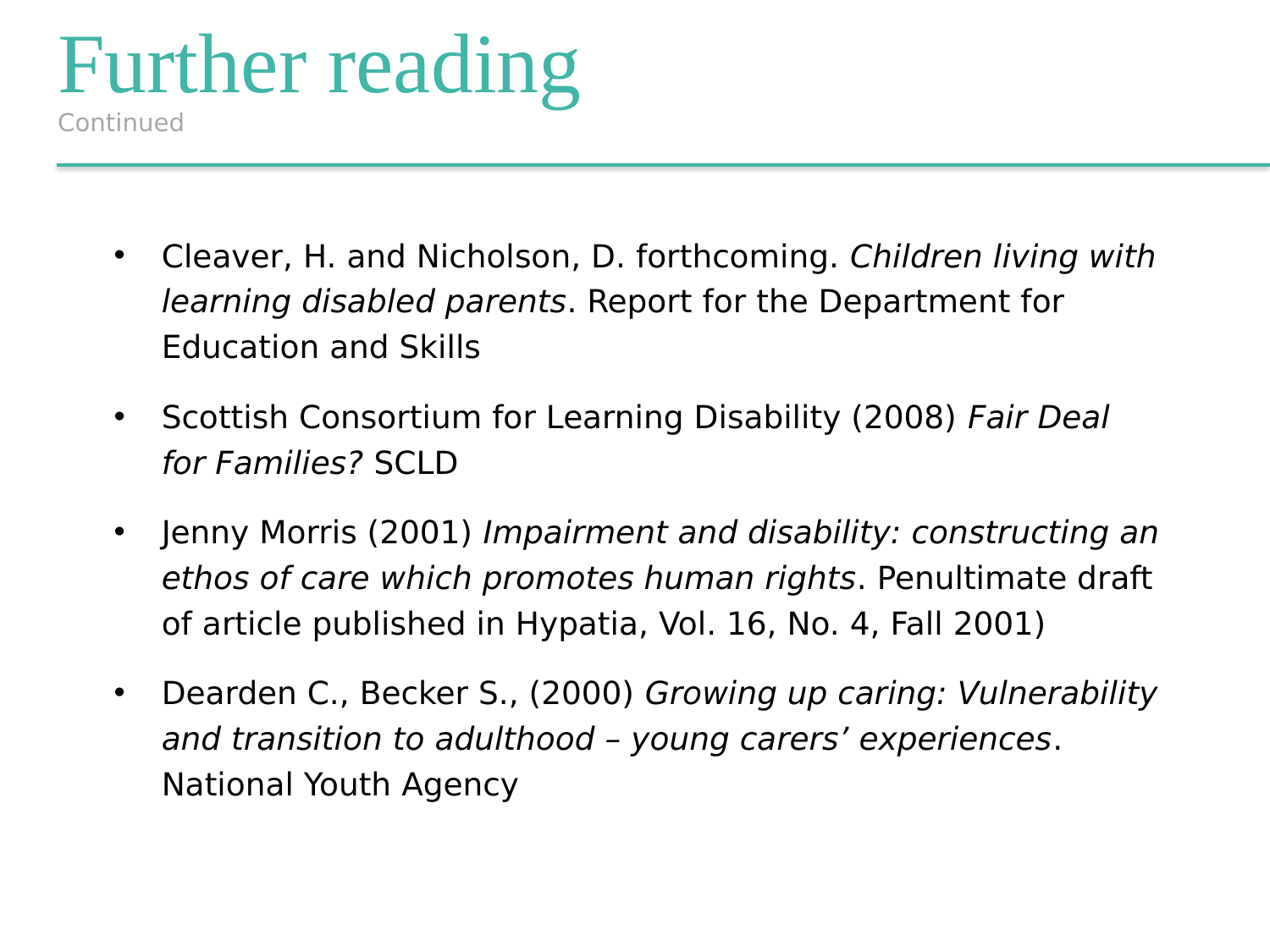

Further reading
Continued
Cleaver, H. and Nicholson, D. forthcoming. Children living with learning disabled parents. Report for the Department for Education and Skills
Scottish Consortium for Learning Disability (2008) Fair Deal for Families? SCLD
Jenny Morris (2001) Impairment and disability: constructing an ethos of care which promotes human rights. Penultimate draft of article published in Hypatia, Vol. 16, No. 4, Fall 2001)
Dearden C., Becker S., (2000) Growing up caring: Vulnerability and transition to adulthood – young carers’ experiences. National Youth Agency